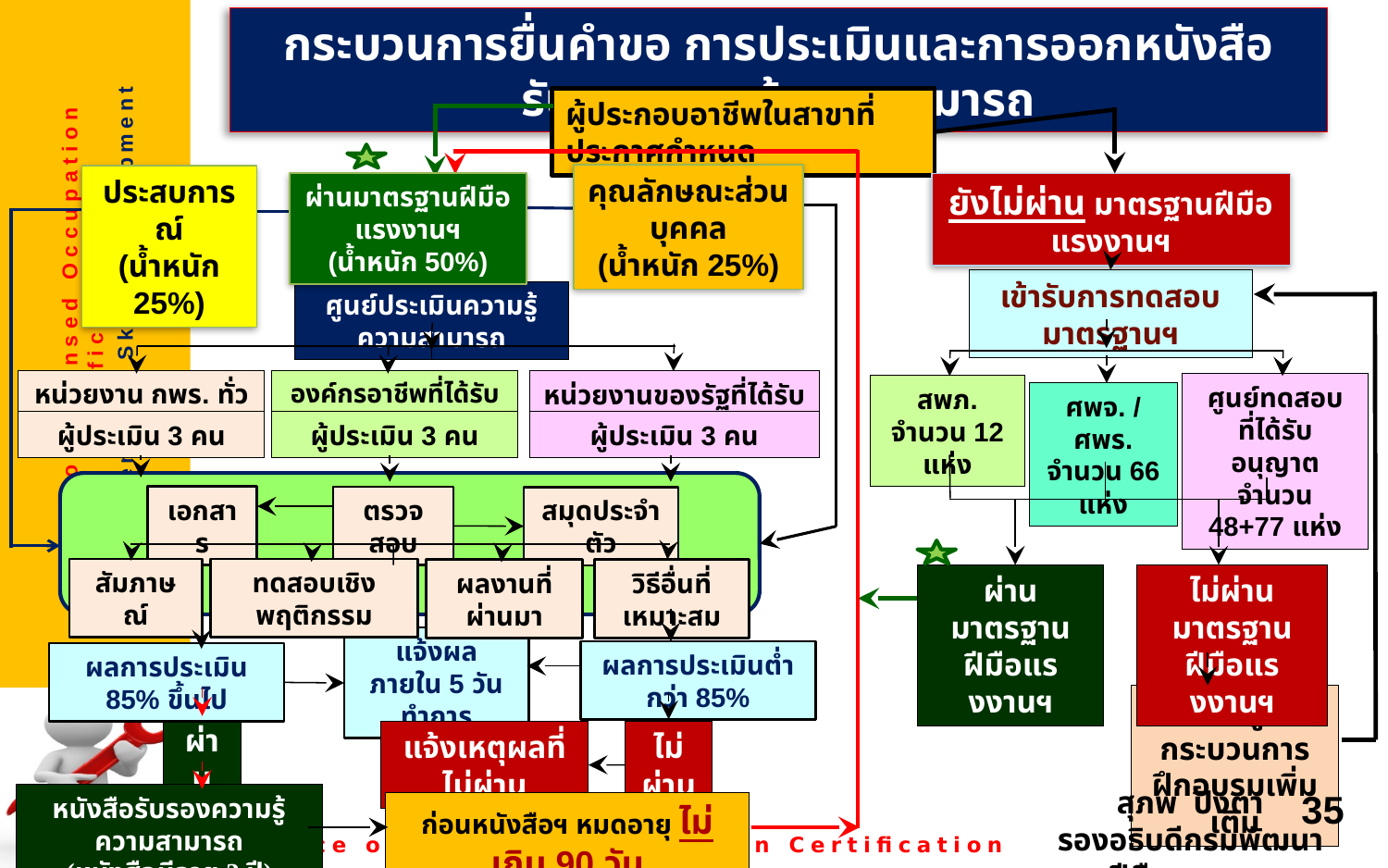

กระบวนการยื่นคำขอ การประเมินและการออกหนังสือรับรองความรู้ความสามารถ
ผู้ประกอบอาชีพในสาขาที่ประกาศกำหนด

คุณลักษณะส่วนบุคคล
(น้ำหนัก 25%)
ประสบการณ์
(น้ำหนัก 25%)
ผ่านมาตรฐานฝีมือแรงงานฯ
(น้ำหนัก 50%)
ยังไม่ผ่าน มาตรฐานฝีมือแรงงานฯ
เข้ารับการทดสอบมาตรฐานฯ
ศูนย์ประเมินความรู้ความสามารถ
หน่วยงาน กพร. ทั่วประเทศ
ผู้ประเมิน 3 คน
องค์กรอาชีพที่ได้รับการรับรอง
ผู้ประเมิน 3 คน
หน่วยงานของรัฐที่ได้รับการรับรอง
ผู้ประเมิน 3 คน
ศูนย์ทดสอบ
ที่ได้รับอนุญาต
จำนวน 48+77 แห่ง
สพภ.
จำนวน 12 แห่ง
ศพจ. / ศพร.
จำนวน 66 แห่ง

เอกสาร
ตรวจสอบ
สมุดประจำตัว
สัมภาษณ์
ทดสอบเชิงพฤติกรรม
ผลงานที่ผ่านมา
วิธีอื่นที่เหมาะสม

ไม่ผ่านมาตรฐานฝีมือแรงงานฯ
ผ่านมาตรฐานฝีมือแรงงานฯ
แจ้งผล
ภายใน 5 วันทำการ
ผลการประเมินต่ำกว่า 85%
ผลการประเมิน 85% ขึ้นไป
เข้าสู่กระบวนการฝึกอบรมเพิ่มเติม
ผ่าน
ไม่ผ่าน
แจ้งเหตุผลที่ไม่ผ่าน
สุภพ  ปิงตา
รองอธิบดีกรมพัฒนาฝีมือแรงงาน
35
หนังสือรับรองความรู้ความสามารถ
(หนังสือมีอายุ 3 ปี)
ก่อนหนังสือฯ หมดอายุ ไม่เกิน 90 วัน